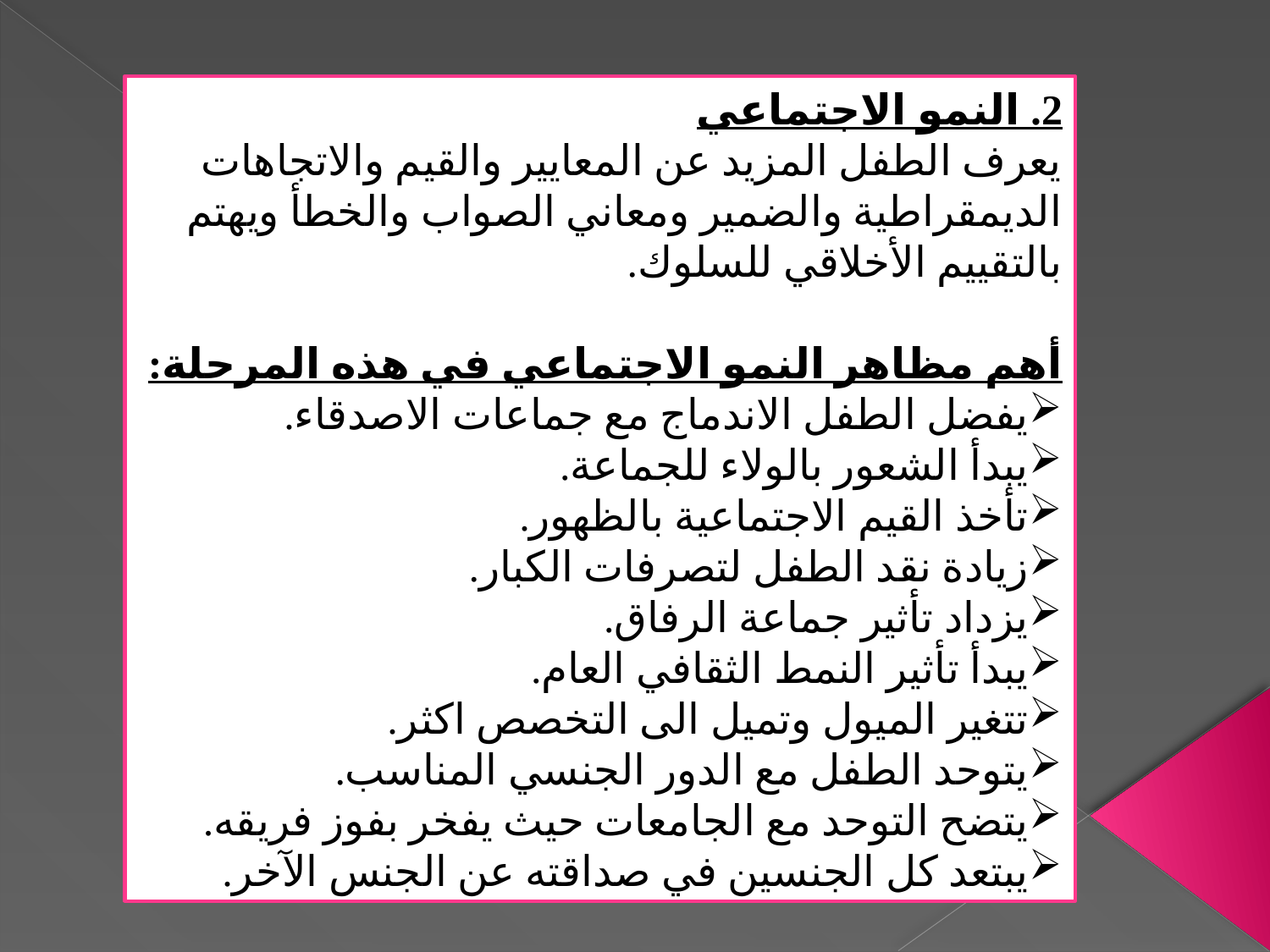

2. النمو الاجتماعي
يعرف الطفل المزيد عن المعايير والقيم والاتجاهات الديمقراطية والضمير ومعاني الصواب والخطأ ويهتم بالتقييم الأخلاقي للسلوك.

أهم مظاهر النمو الاجتماعي في هذه المرحلة:
يفضل الطفل الاندماج مع جماعات الاصدقاء.
يبدأ الشعور بالولاء للجماعة.
تأخذ القيم الاجتماعية بالظهور.
زيادة نقد الطفل لتصرفات الكبار.
يزداد تأثير جماعة الرفاق.
يبدأ تأثير النمط الثقافي العام.
تتغير الميول وتميل الى التخصص اكثر.
يتوحد الطفل مع الدور الجنسي المناسب.
يتضح التوحد مع الجامعات حيث يفخر بفوز فريقه.
يبتعد كل الجنسين في صداقته عن الجنس الآخر.